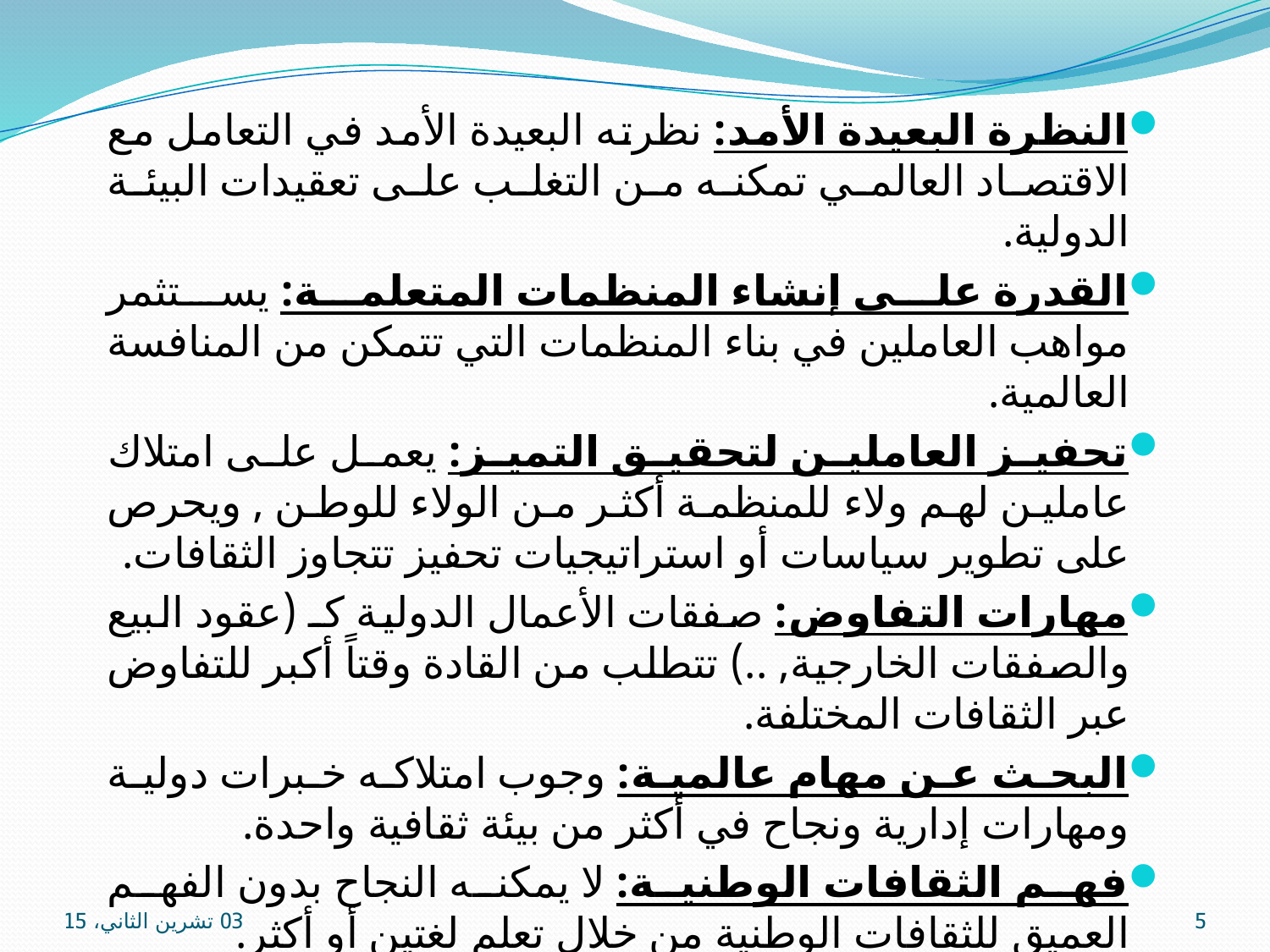

النظرة البعيدة الأمد: نظرته البعيدة الأمد في التعامل مع الاقتصاد العالمي تمكنه من التغلب على تعقيدات البيئة الدولية.
القدرة على إنشاء المنظمات المتعلمة: يستثمر مواهب العاملين في بناء المنظمات التي تتمكن من المنافسة العالمية.
تحفيز العاملين لتحقيق التميز: يعمل على امتلاك عاملين لهم ولاء للمنظمة أكثر من الولاء للوطن , ويحرص على تطوير سياسات أو استراتيجيات تحفيز تتجاوز الثقافات.
مهارات التفاوض: صفقات الأعمال الدولية كـ (عقود البيع والصفقات الخارجية, ..) تتطلب من القادة وقتاً أكبر للتفاوض عبر الثقافات المختلفة.
البحث عن مهام عالمية: وجوب امتلاكه خبرات دولية ومهارات إدارية ونجاح في أكثر من بيئة ثقافية واحدة.
فهم الثقافات الوطنية: لا يمكنه النجاح بدون الفهم العميق للثقافات الوطنية من خلال تعلم لغتين أو أكثر.
استخدام الحاسوب وتكنولوجيا المعلومات في إنجاز المهام.
03 تشرين الثاني، 15
5